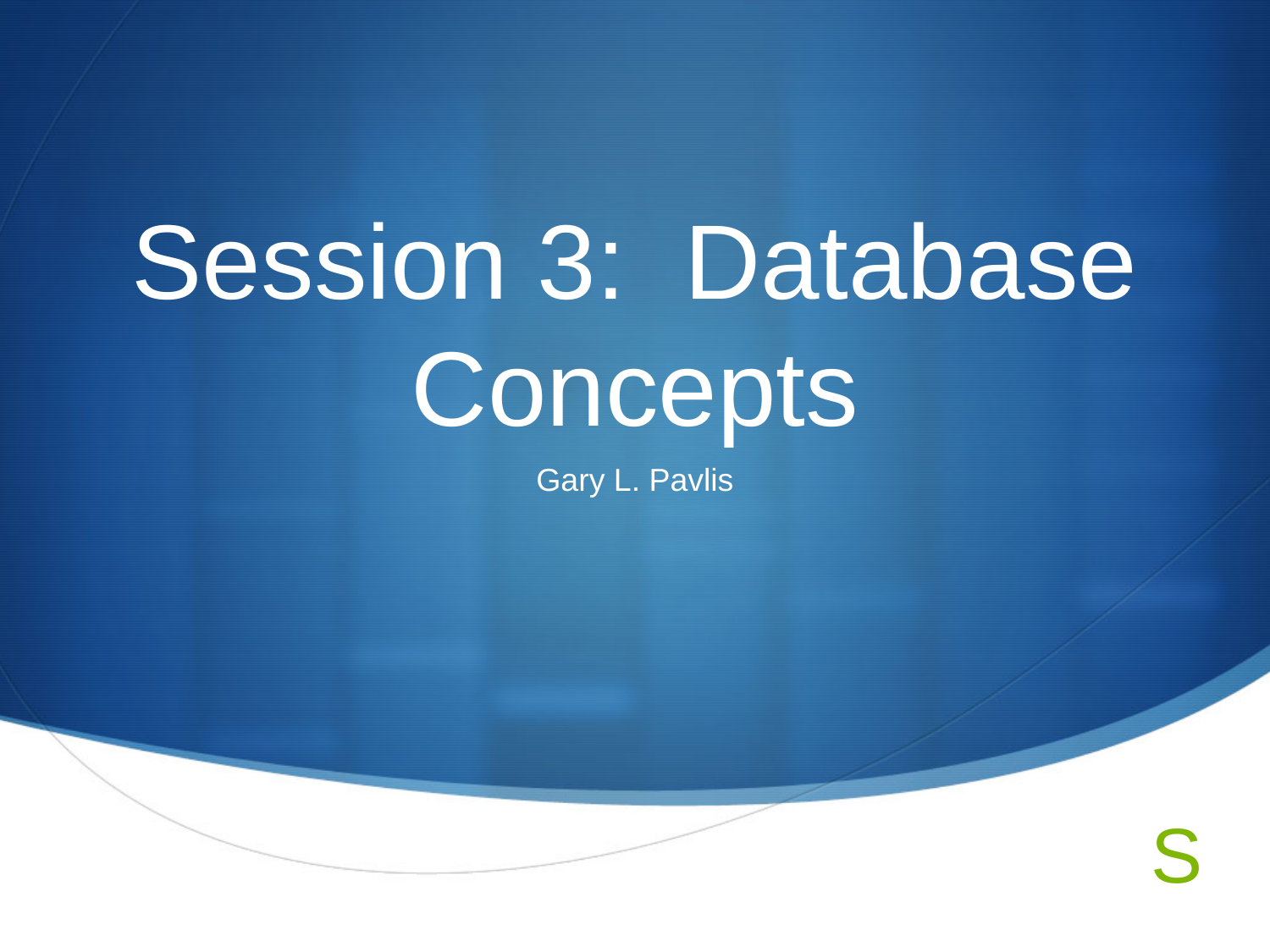

# Session 3:  Database Concepts
Gary L. Pavlis